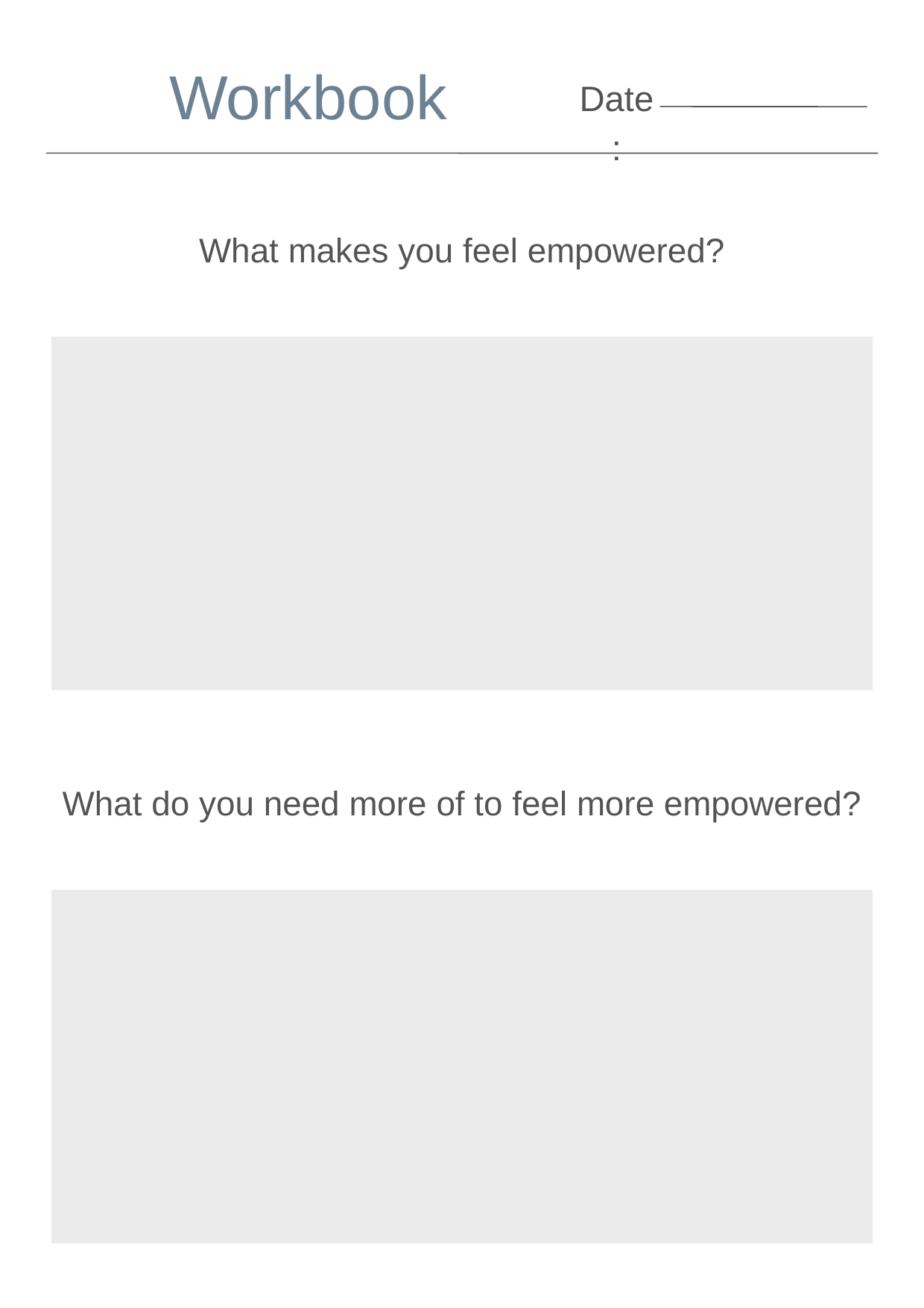

Workbook
Date:

What makes you feel empowered?

What do you need more of to feel more empowered?